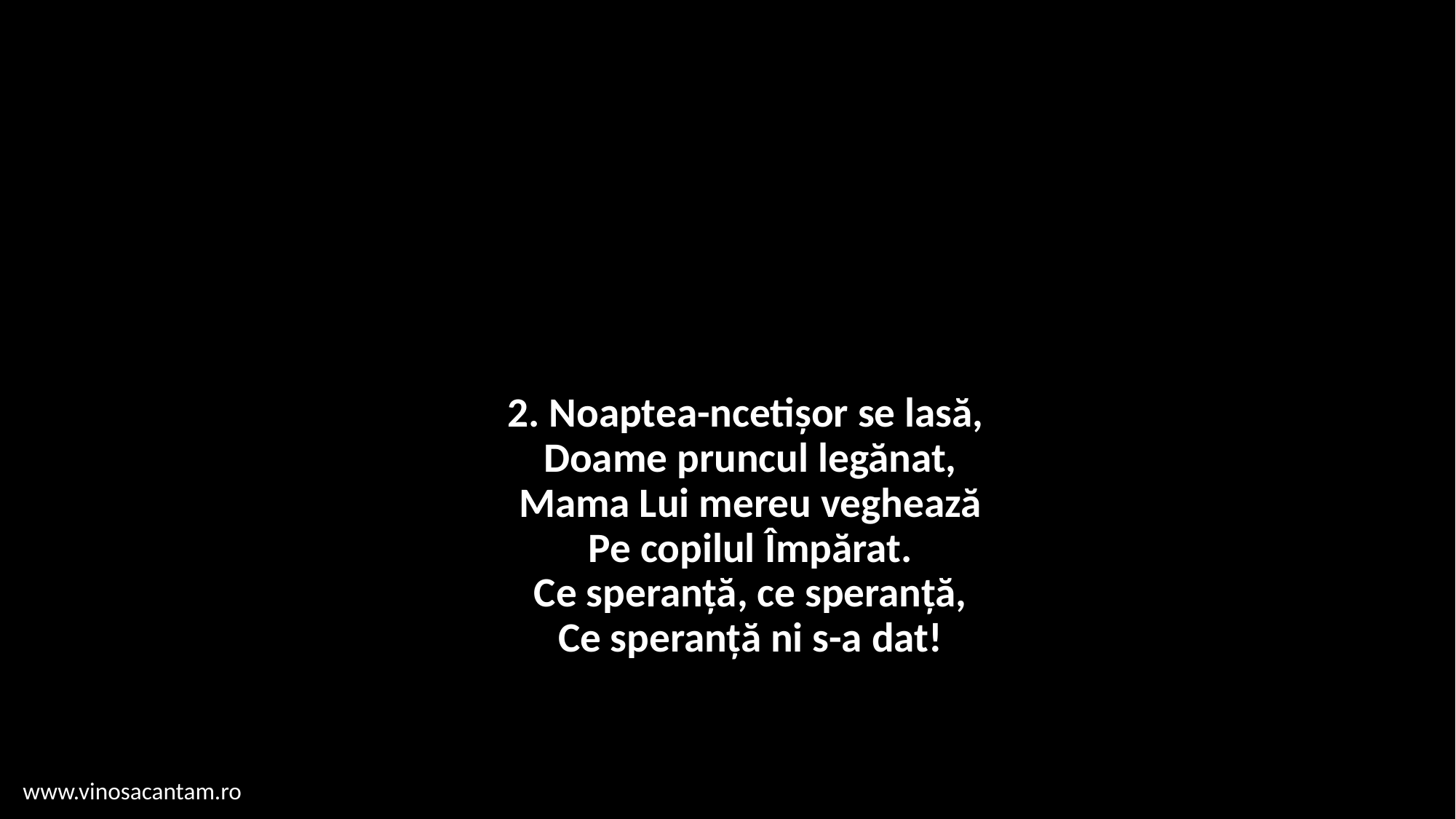

# 2. Noaptea-ncetișor se lasă, Doame pruncul legănat, Mama Lui mereu veghează Pe copilul Împărat. Ce speranță, ce speranță, Ce speranță ni s-a dat!
www.vinosacantam.ro